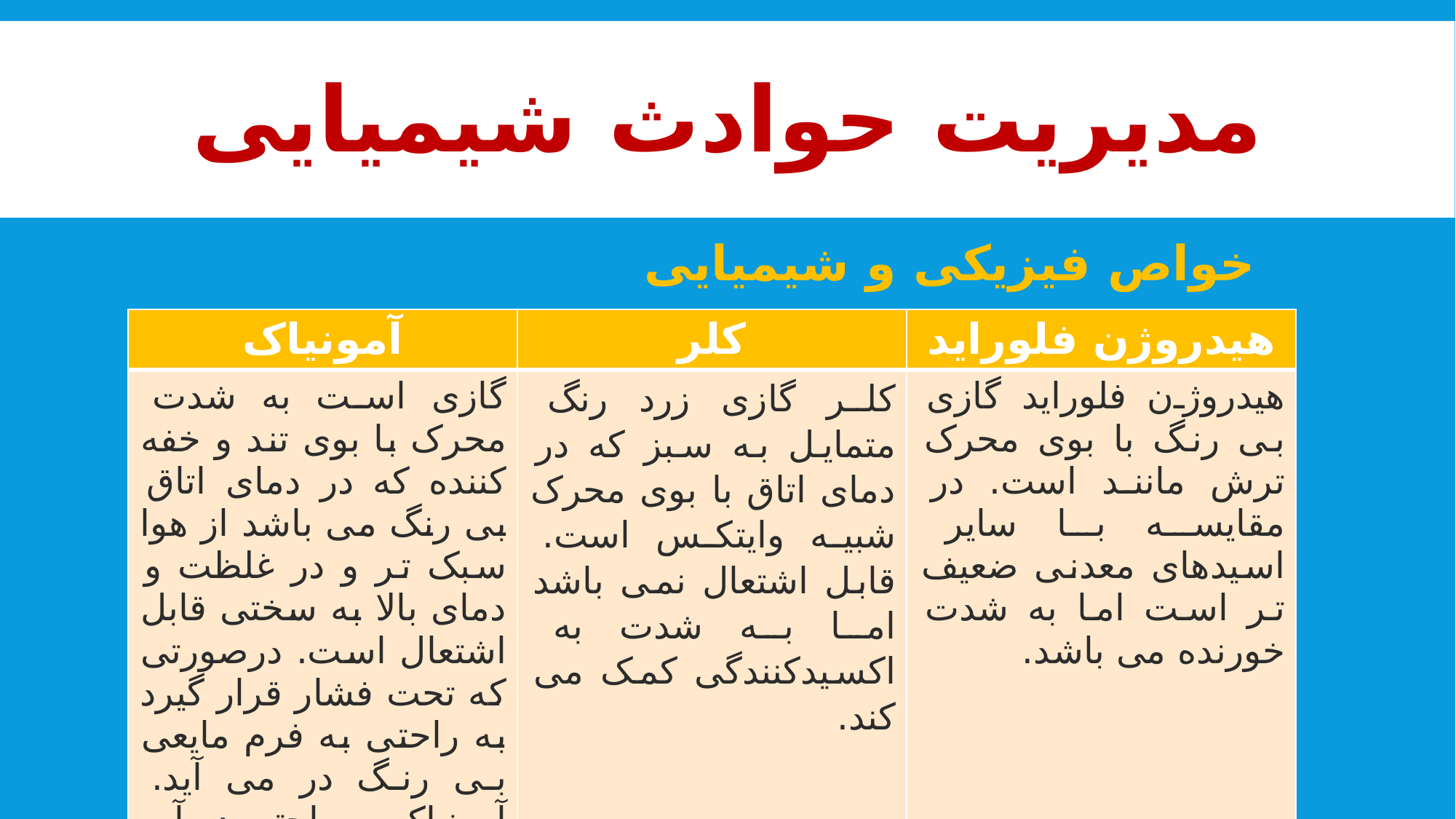

# مدیریت حوادث شیمیایی
خواص فیزیکی و شیمیایی
| آمونیاک | کلر | هیدروژن فلوراید |
| --- | --- | --- |
| گازی است به شدت محرک با بوی تند و خفه کننده که در دمای اتاق بی رنگ می باشد از هوا سبک تر و در غلظت و دمای بالا به سختی قابل اشتعال است. درصورتی که تحت فشار قرار گیرد به راحتی به فرم مایعی بی رنگ در می آید. آمونیاک به راحتی در آب حل شده و تبدیل به هیدروکساید آمونیوم می شود. | کلر گازی زرد رنگ متمایل به سبز که در دمای اتاق با بوی محرک شبیه وایتکس است. قابل اشتعال نمی باشد اما به شدت به اکسیدکنندگی کمک می کند. | هیدروژن فلوراید گازی بی رنگ با بوی محرک ترش مانند است. در مقایسه با سایر اسیدهای معدنی ضعیف تر است اما به شدت خورنده می باشد. |